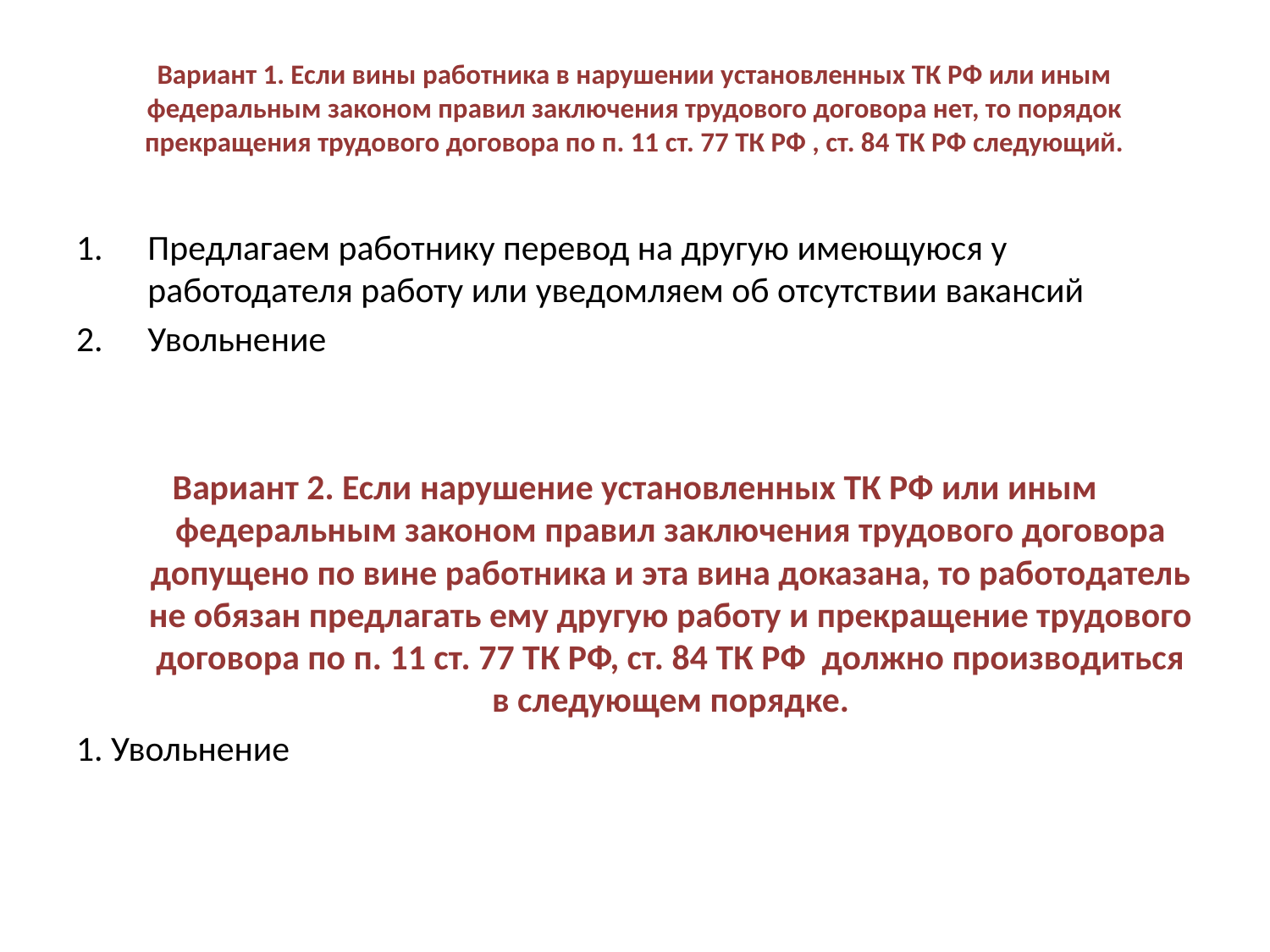

# Вариант 1. Если вины работника в нарушении установленных ТК РФ или иным федеральным законом правил заключения трудового договора нет, то порядок прекращения трудового договора по п. 11 ст. 77 ТК РФ , ст. 84 ТК РФ следующий.
Предлагаем работнику перевод на другую имеющуюся у работодателя работу или уведомляем об отсутствии вакансий
Увольнение

Вариант 2. Если нарушение установленных ТК РФ или иным федеральным законом правил заключения трудового договора допущено по вине работника и эта вина доказана, то работодатель не обязан предлагать ему другую работу и прекращение трудового договора по п. 11 ст. 77 ТК РФ, ст. 84 ТК РФ  должно производиться в следующем порядке.
1. Увольнение